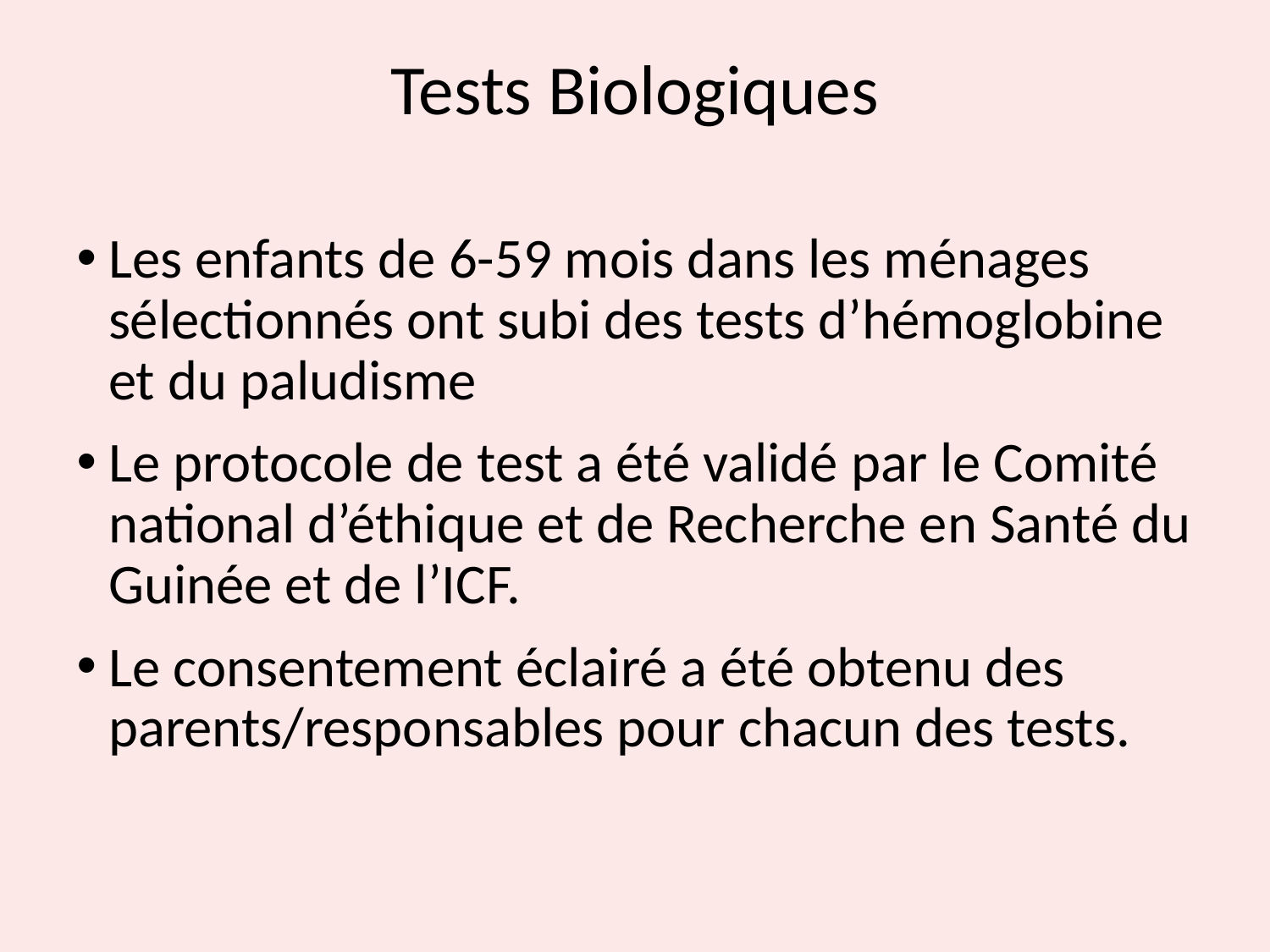

# Tests Biologiques
Les enfants de 6-59 mois dans les ménages sélectionnés ont subi des tests d’hémoglobine et du paludisme
Le protocole de test a été validé par le Comité national d’éthique et de Recherche en Santé du Guinée et de l’ICF.
Le consentement éclairé a été obtenu des parents/responsables pour chacun des tests.